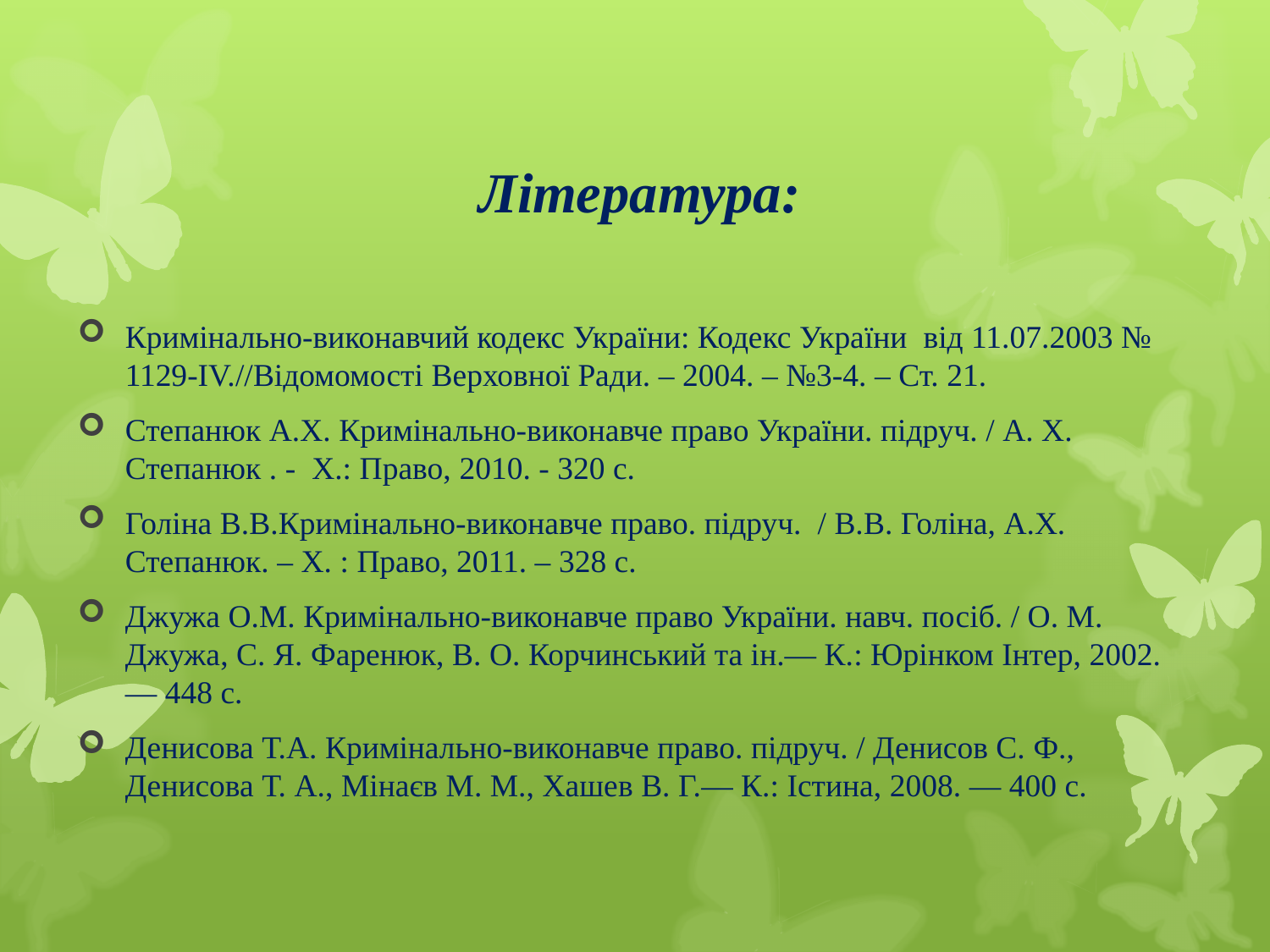

# Література:

Кримінально-виконавчий кодекс України: Кодекс України  від 11.07.2003 № 1129-IV.//Відомомості Верховної Ради. – 2004. – №3-4. – Ст. 21.
Степанюк А.Х. Кримінально-виконавче право України. підруч. / А. Х. Степанюк . -  X.: Право, 2010. - 320 с.
Голіна В.В.Кримінально-виконавче право. підруч.  / В.В. Голіна, А.Х. Степанюк. – Х. : Право, 2011. – 328 с.
Джужа О.М. Кримінально-виконавче право України. навч. посіб. / О. М. Джужа, С. Я. Фаренюк, В. О. Корчинський та ін.— К.: Юрінком Інтер, 2002. — 448 с.
Денисова Т.А. Кримінально-виконавче право. підруч. / Денисов С. Ф., Денисова Т. А., Мінаєв М. М., Хашев В. Г.— К.: Істина, 2008. — 400 с.